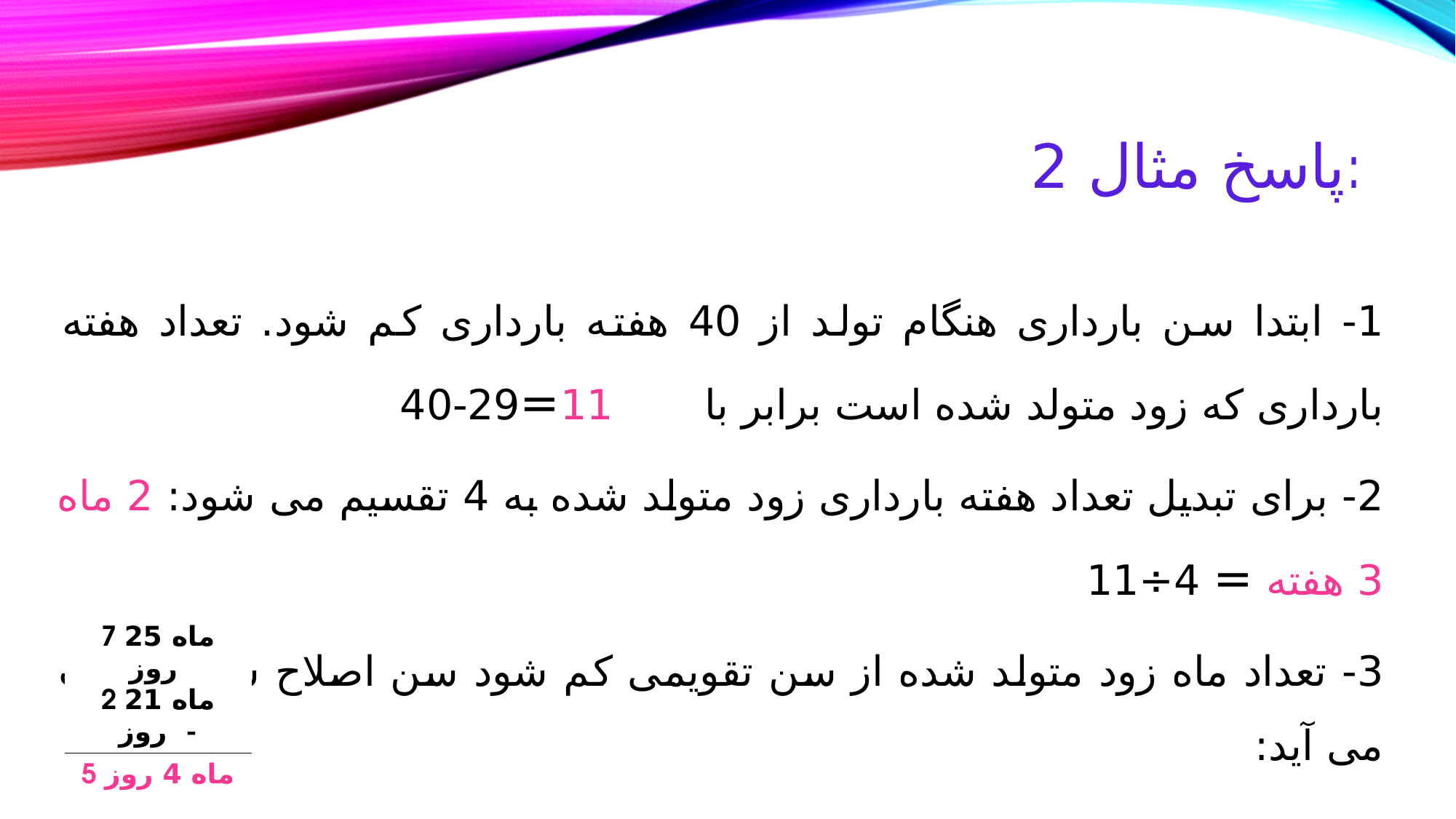

# پاسخ مثال 2:
1- ابتدا سن بارداری هنگام تولد از 40 هفته بارداری کم شود. تعداد هفته بارداری که زود متولد شده است برابر با       11=29-40
2- برای تبدیل تعداد هفته بارداری زود متولد شده به 4 تقسیم می شود: 2 ماه 3 هفته = 4÷11
3- تعداد ماه زود متولد شده از سن تقویمی کم شود سن اصلاح شده بدست می آید:

| 7 ماه 25 روز 2 ماه 21 روز - |
| --- |
| 5 ماه 4 روز |